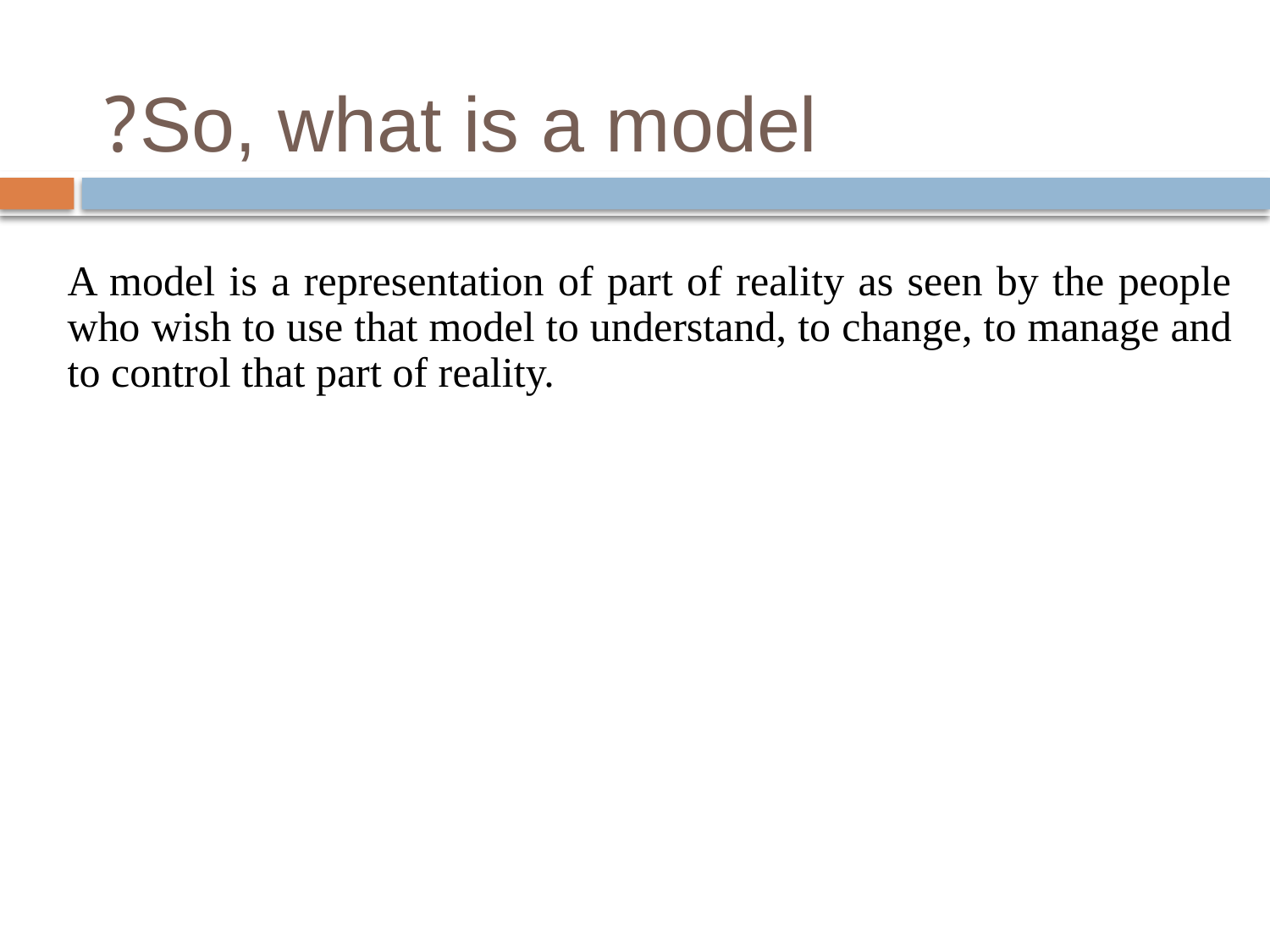

# So, what is a model?
A model is a representation of part of reality as seen by the people who wish to use that model to understand, to change, to manage and to control that part of reality.